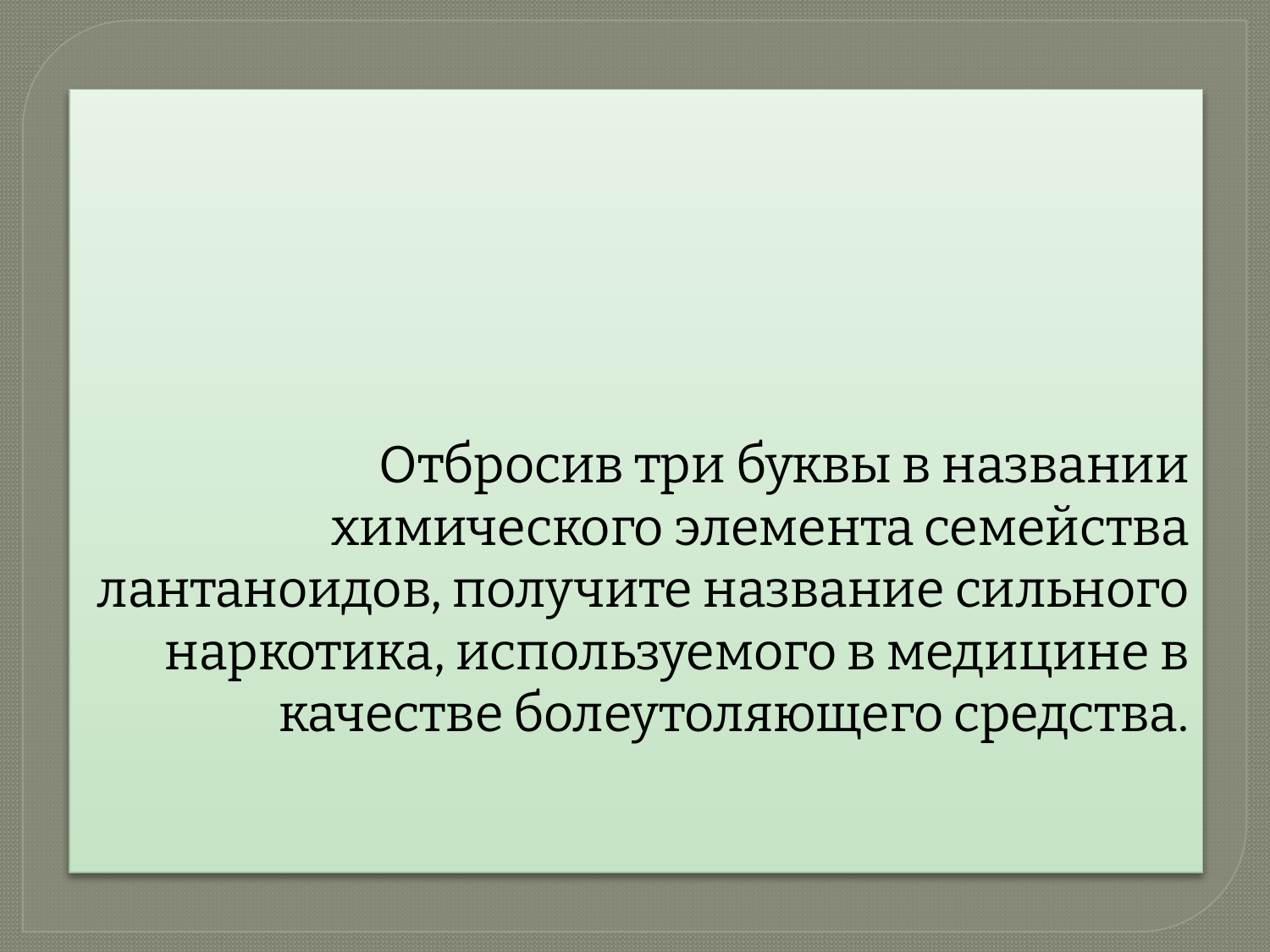

# Отбросив три буквы в названии химического элемента семейства лантаноидов, получите название сильного наркотика, используемого в медицине в качестве болеутоляющего средства.